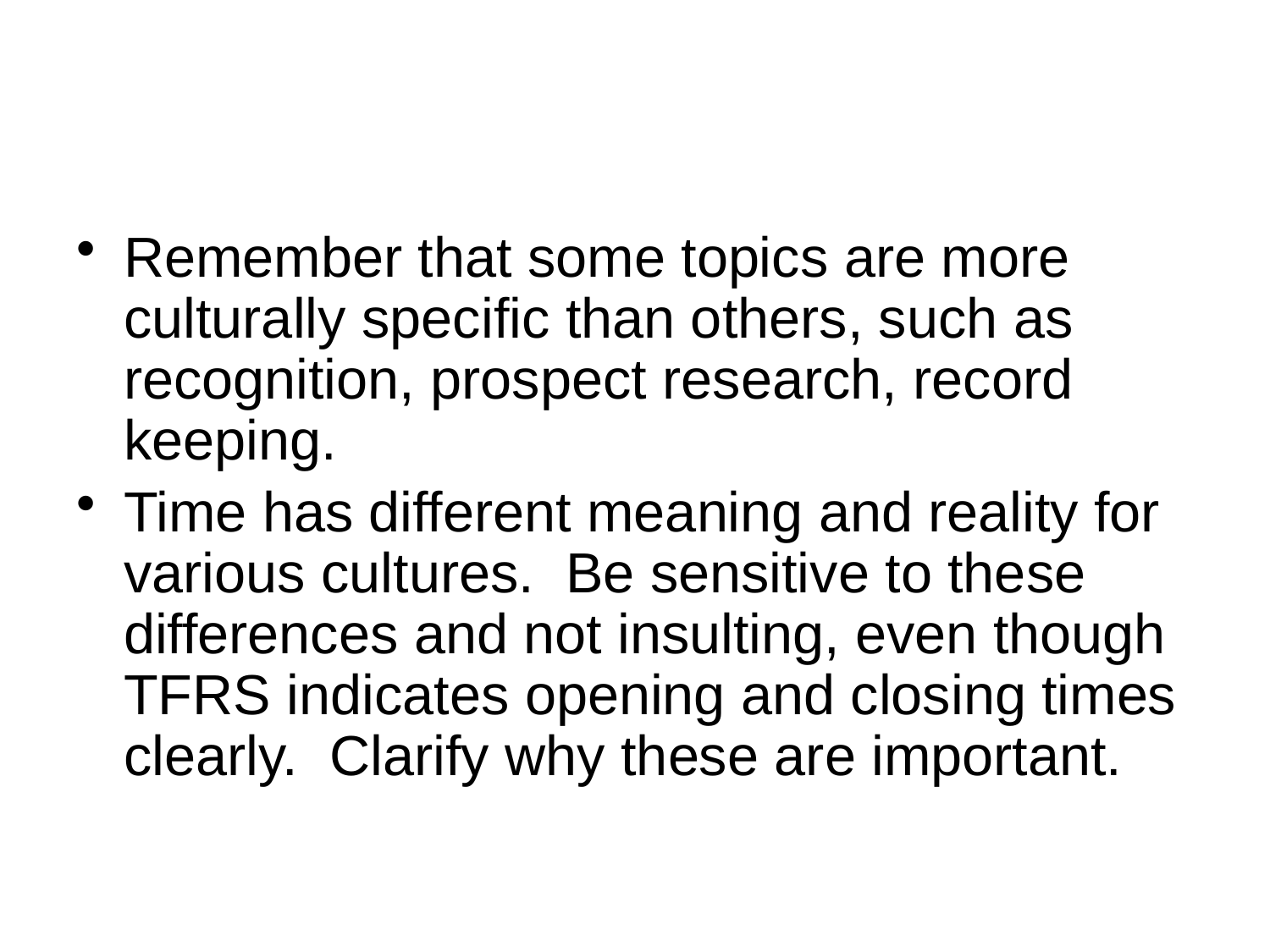

#
Remember that some topics are more culturally specific than others, such as recognition, prospect research, record keeping.
Time has different meaning and reality for various cultures.  Be sensitive to these differences and not insulting, even though TFRS indicates opening and closing times clearly.  Clarify why these are important.